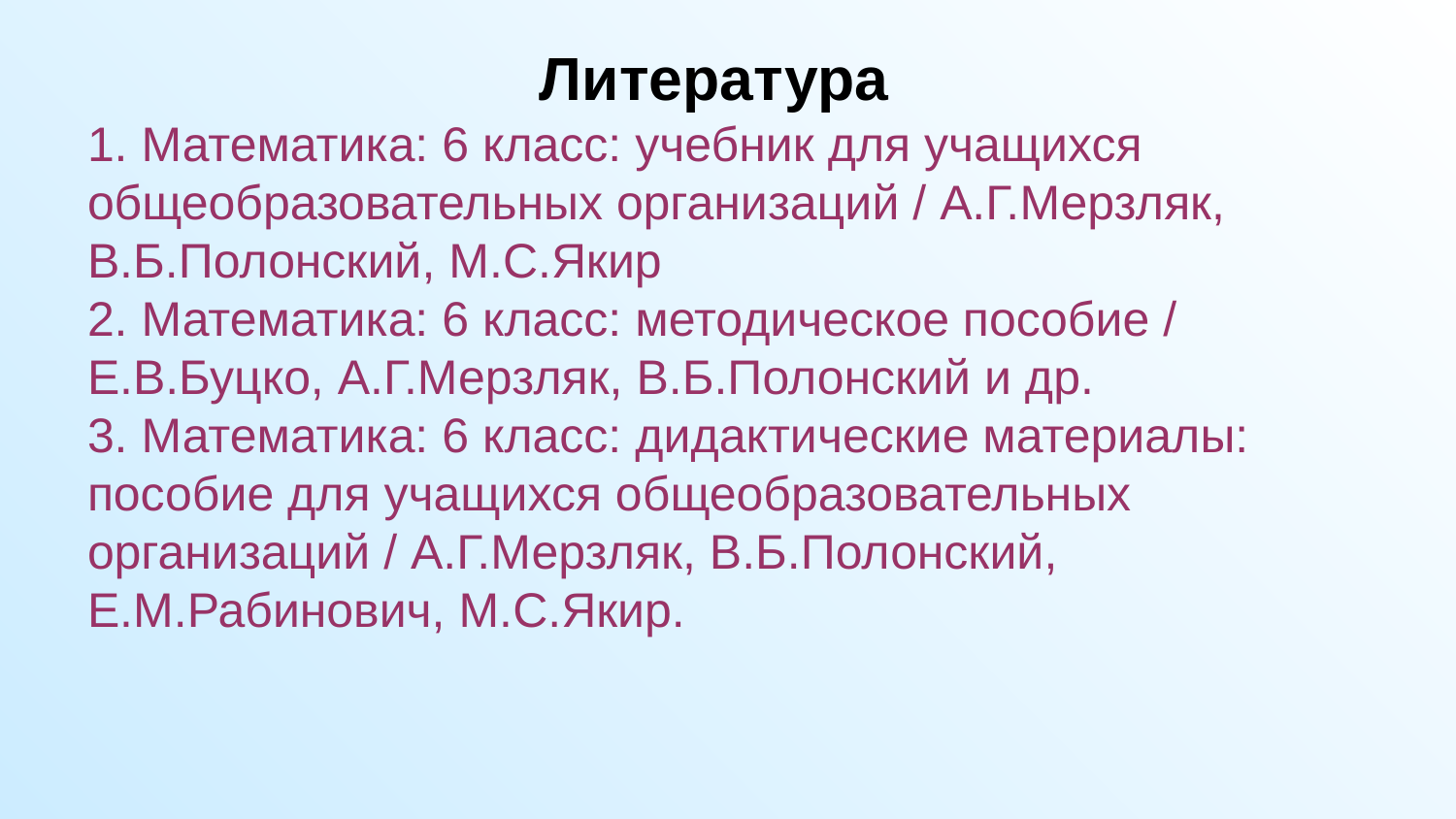

# Литература 1. Математика: 6 класс: учебник для учащихся общеобразовательных организаций / А.Г.Мерзляк, В.Б.Полонский, М.С.Якир 2. Математика: 6 класс: методическое пособие / Е.В.Буцко, А.Г.Мерзляк, В.Б.Полонский и др. 3. Математика: 6 класс: дидактические материалы: пособие для учащихся общеобразовательных организаций / А.Г.Мерзляк, В.Б.Полонский, Е.М.Рабинович, М.С.Якир.